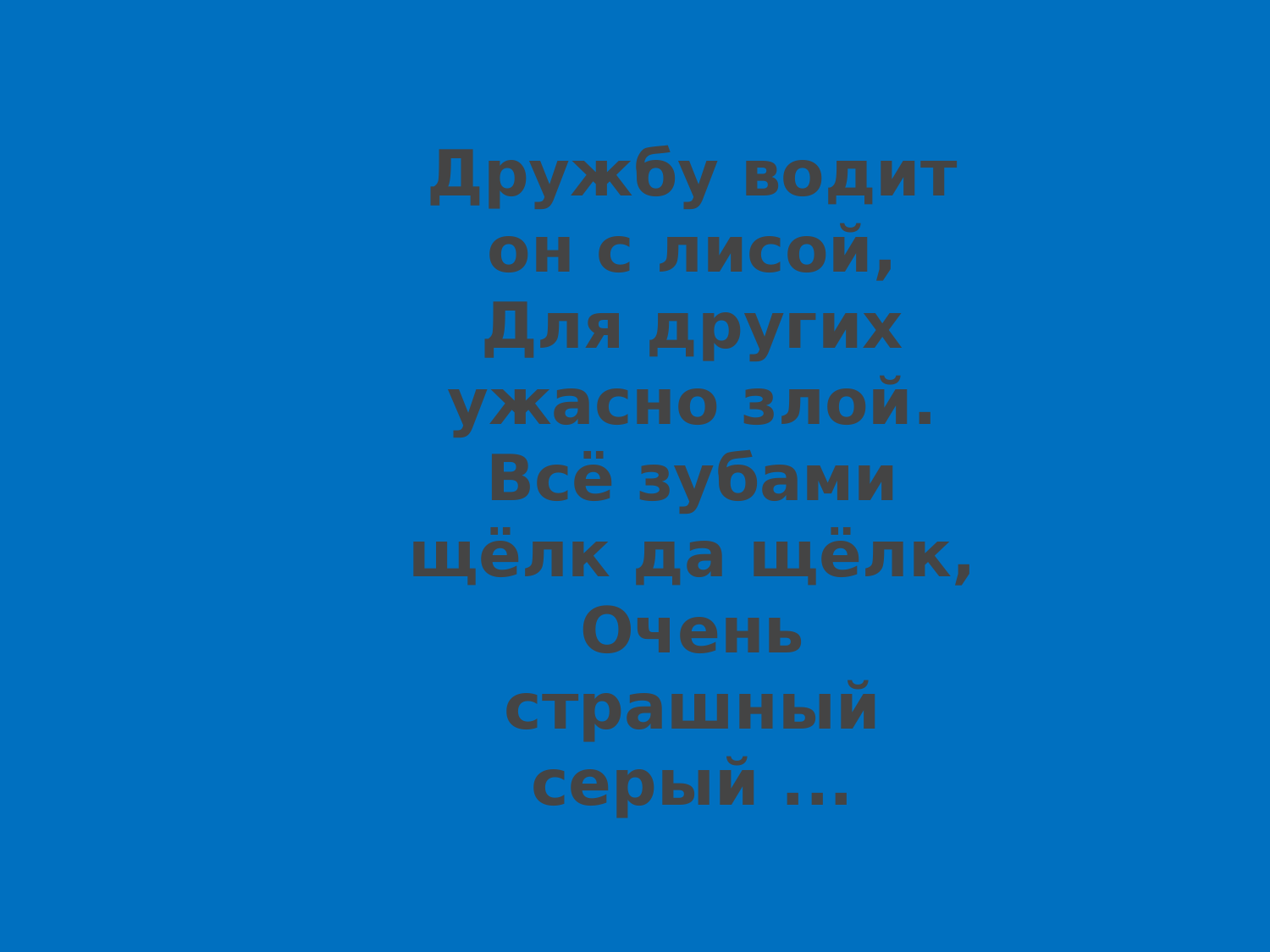

Дружбу водит он с лисой,
Для других ужасно злой.
Всё зубами щёлк да щёлк,
Очень страшный серый ...